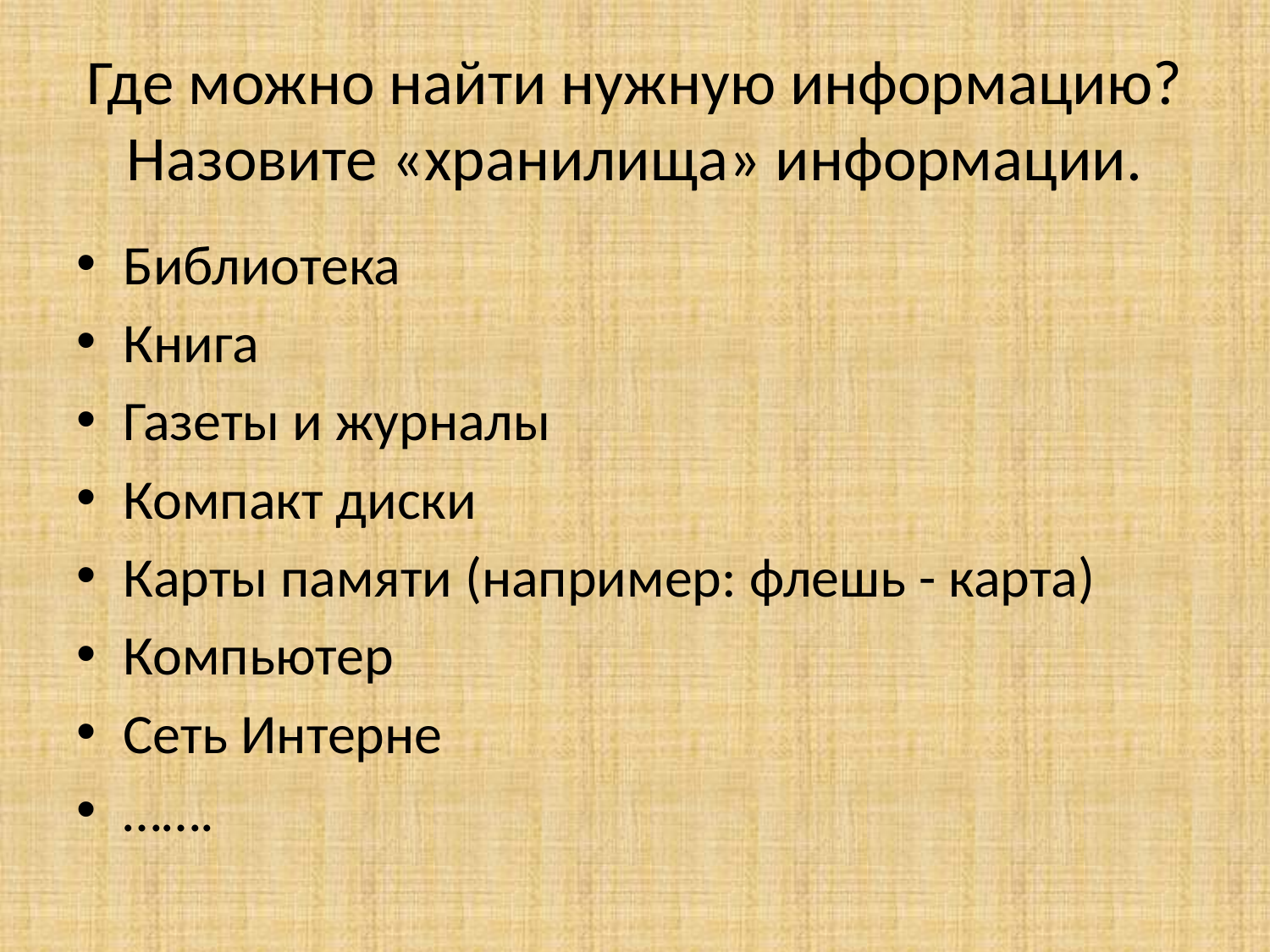

# Где можно найти нужную информацию? Назовите «хранилища» информации.
Библиотека
Книга
Газеты и журналы
Компакт диски
Карты памяти (например: флешь - карта)
Компьютер
Сеть Интерне
…….